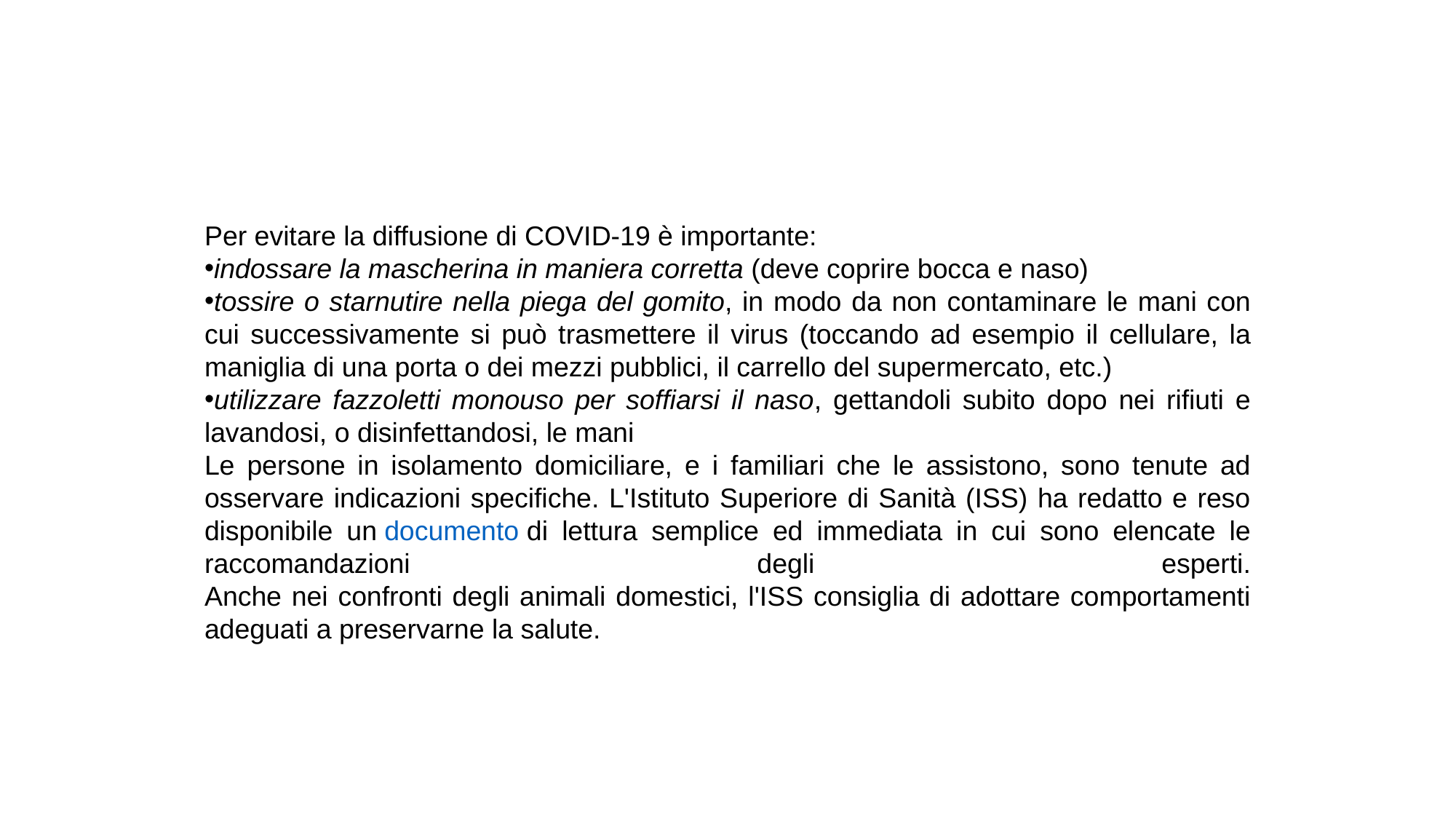

Per evitare la diffusione di COVID-19 è importante:
indossare la mascherina in maniera corretta (deve coprire bocca e naso)
tossire o starnutire nella piega del gomito, in modo da non contaminare le mani con cui successivamente si può trasmettere il virus (toccando ad esempio il cellulare, la maniglia di una porta o dei mezzi pubblici, il carrello del supermercato, etc.)
utilizzare fazzoletti monouso per soffiarsi il naso, gettandoli subito dopo nei rifiuti e lavandosi, o disinfettandosi, le mani
Le persone in isolamento domiciliare, e i familiari che le assistono, sono tenute ad osservare indicazioni specifiche. L'Istituto Superiore di Sanità (ISS) ha redatto e reso disponibile un documento di lettura semplice ed immediata in cui sono elencate le raccomandazioni degli esperti.
Anche nei confronti degli animali domestici, l'ISS consiglia di adottare comportamenti adeguati a preservarne la salute.